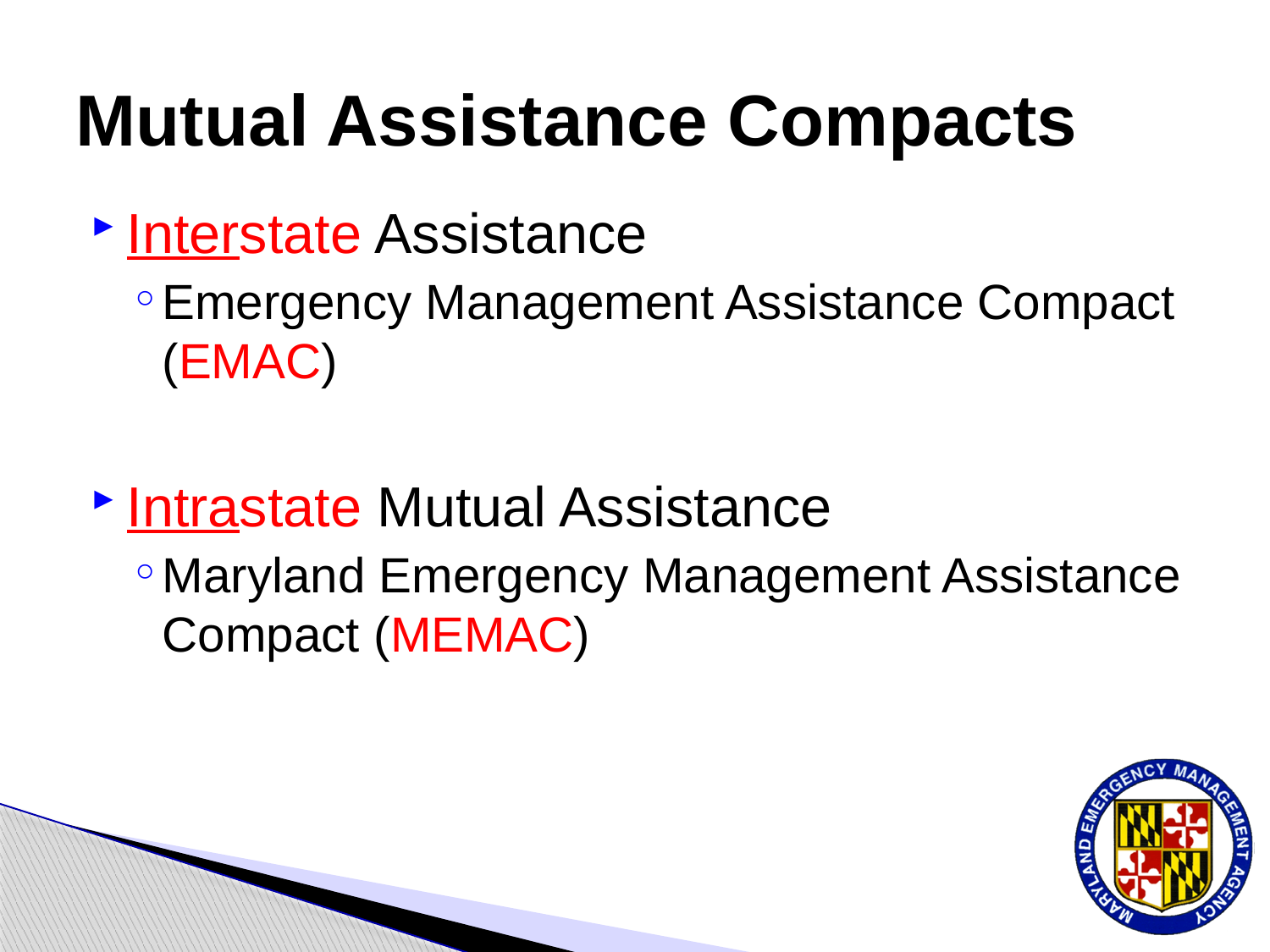

# Mutual Assistance Compacts
Interstate Assistance
Emergency Management Assistance Compact (EMAC)

Intrastate Mutual Assistance
Maryland Emergency Management Assistance Compact (MEMAC)